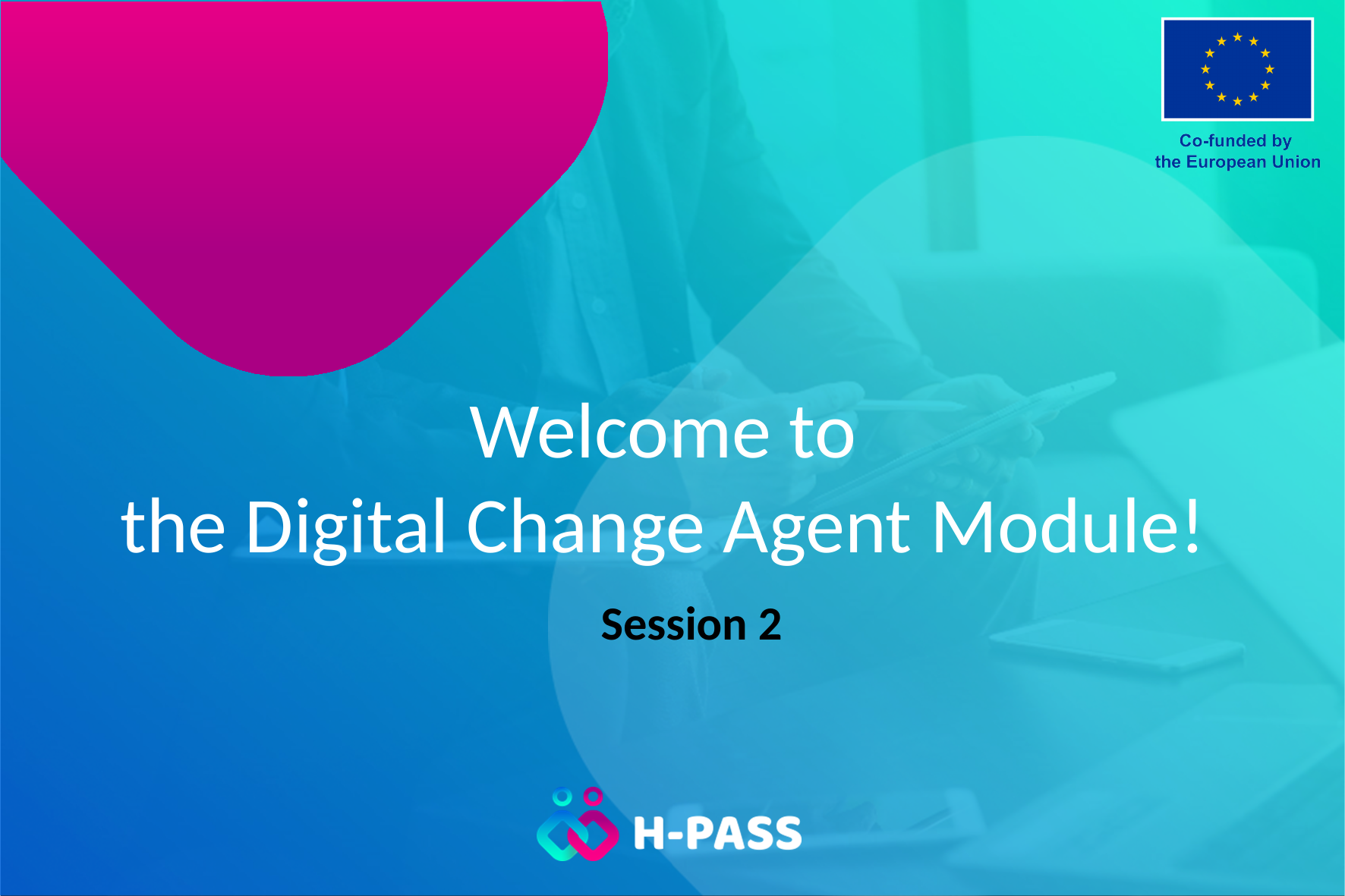

# Welcome to the Digital Change Agent Module!
Session 2